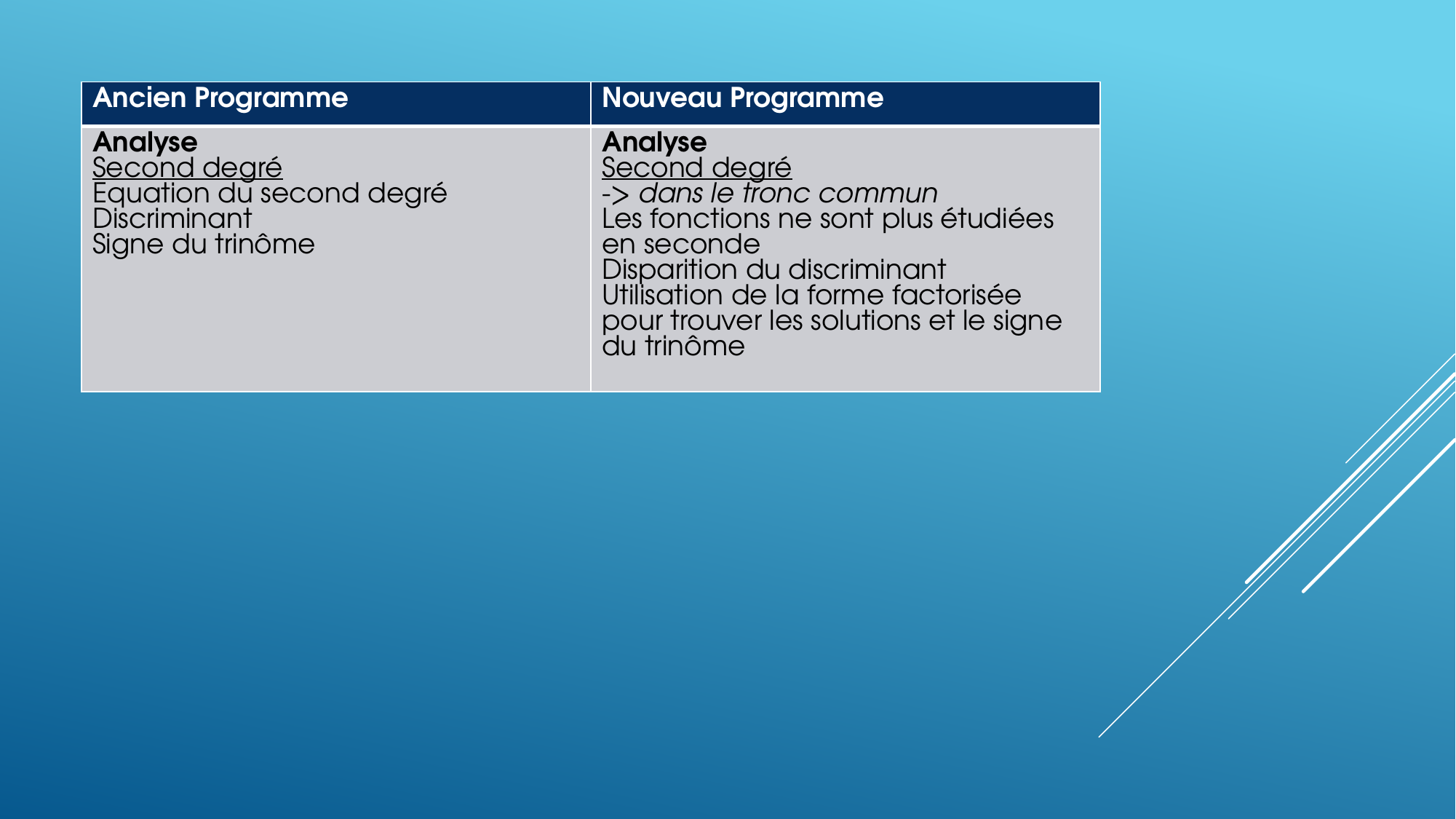

| Ancien Programme | Nouveau Programme |
| --- | --- |
| Analyse Second degré Equation du second degré Discriminant Signe du trinôme | Analyse Second degré -> dans le tronc commun Les fonctions ne sont plus étudiées en seconde Disparition du discriminant Utilisation de la forme factorisée pour trouver les solutions et le signe du trinôme |